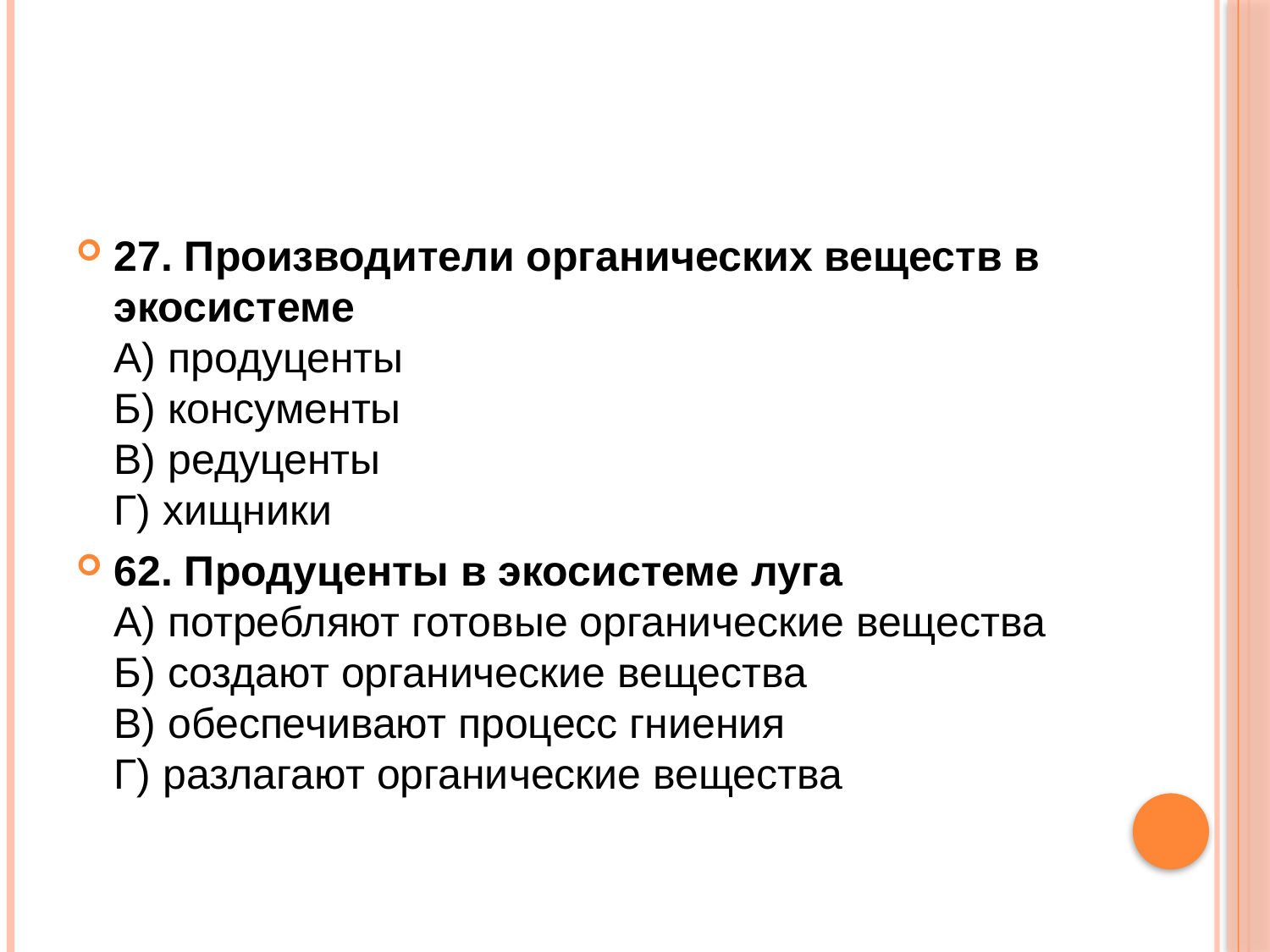

#
27. Производители органических веществ в экосистеме
А) продуценты
Б) консументы
В) редуценты
Г) хищники
62. Продуценты в экосистеме луга
А) потребляют готовые органические вещества
Б) создают органические вещества
В) обеспечивают процесс гниения
Г) разлагают органические вещества